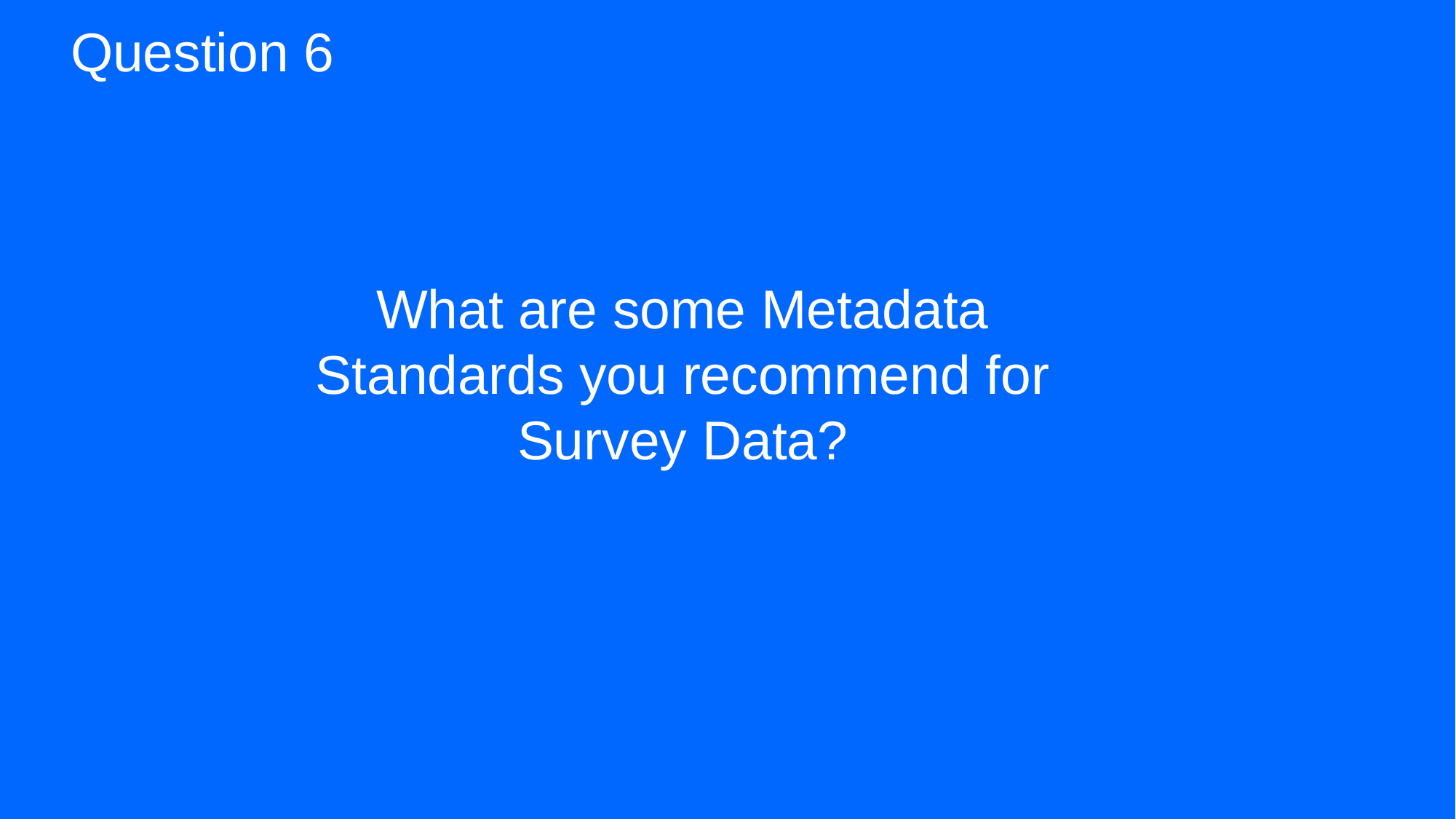

Question 6
What are some Metadata Standards you recommend for Survey Data?